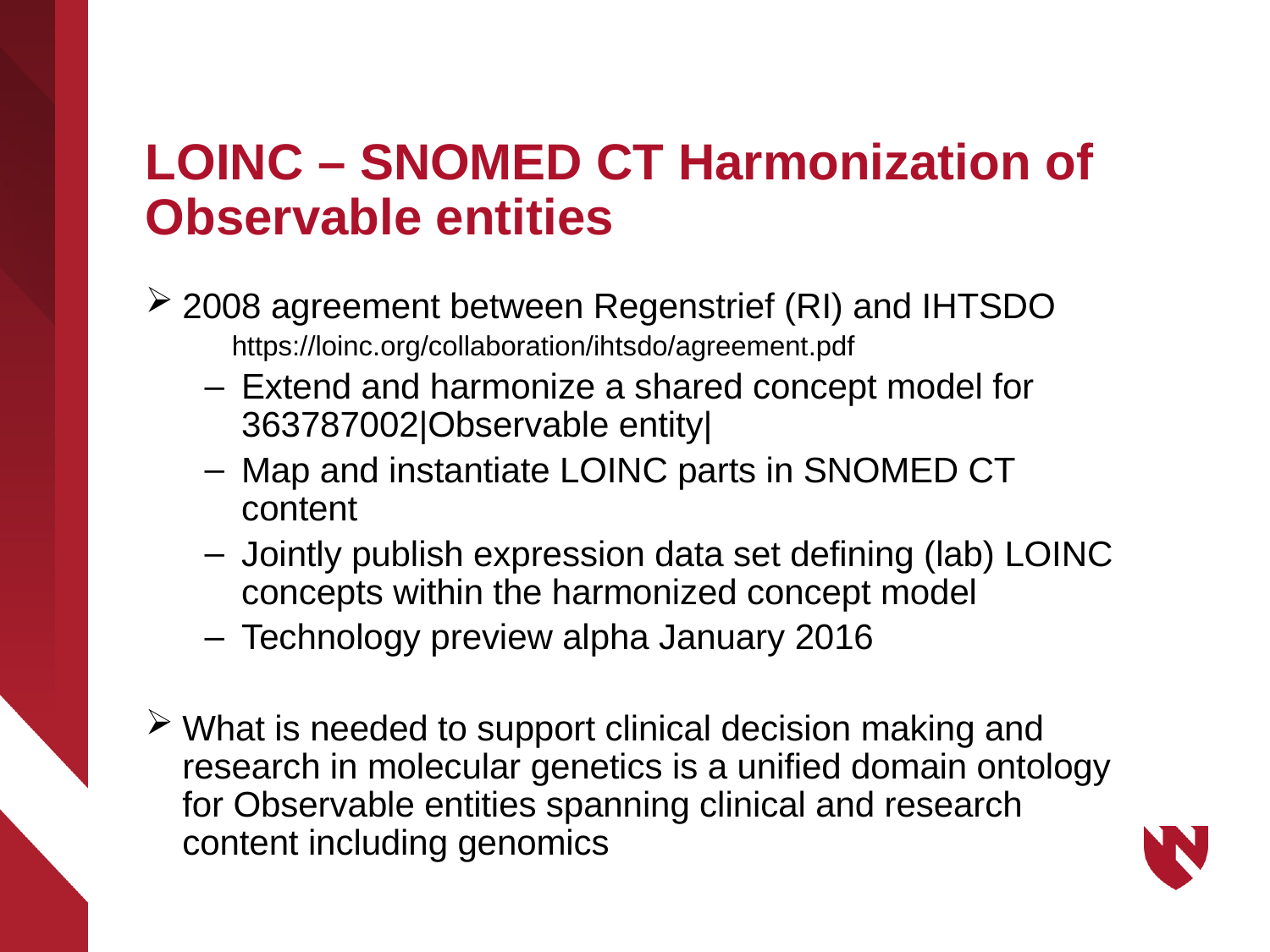

# LOINC – SNOMED CT Harmonization of    Observable entities
2008 agreement between Regenstrief (RI) and IHTSDO
           https://loinc.org/collaboration/ihtsdo/agreement.pdf
Extend and harmonize a shared concept model for 363787002|Observable entity|
Map and instantiate LOINC parts in SNOMED CT content
Jointly publish expression data set defining (lab) LOINC concepts within the harmonized concept model
Technology preview alpha January 2016

What is needed to support clinical decision making and research in molecular genetics is a unified domain ontology for Observable entities spanning clinical and research content including genomics